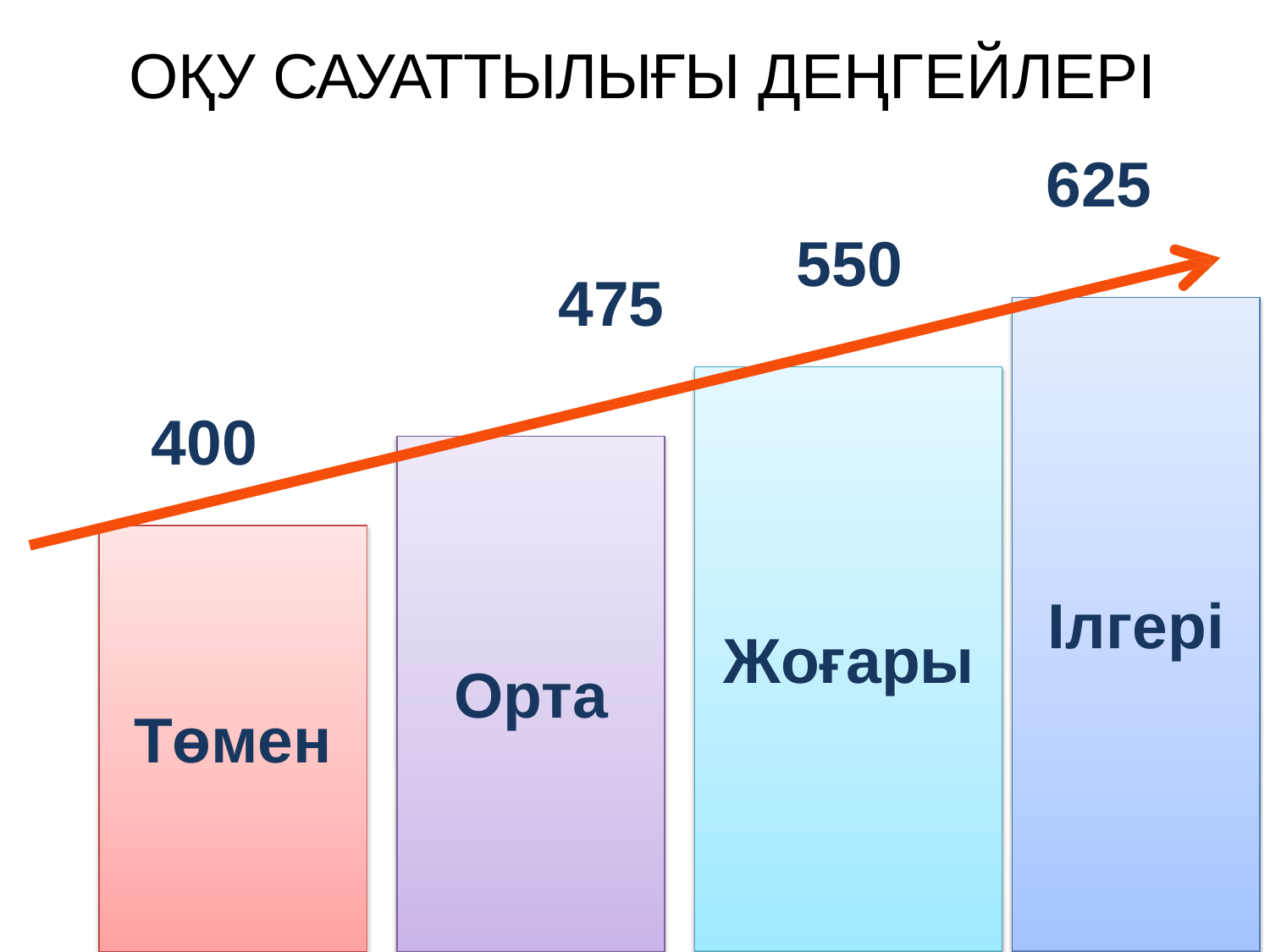

ОҚУ САУАТТЫЛЫҒЫ ДЕҢГЕЙЛЕРІ
625
550

475

400

Ілгері

Жоғары

Орта

Төмен